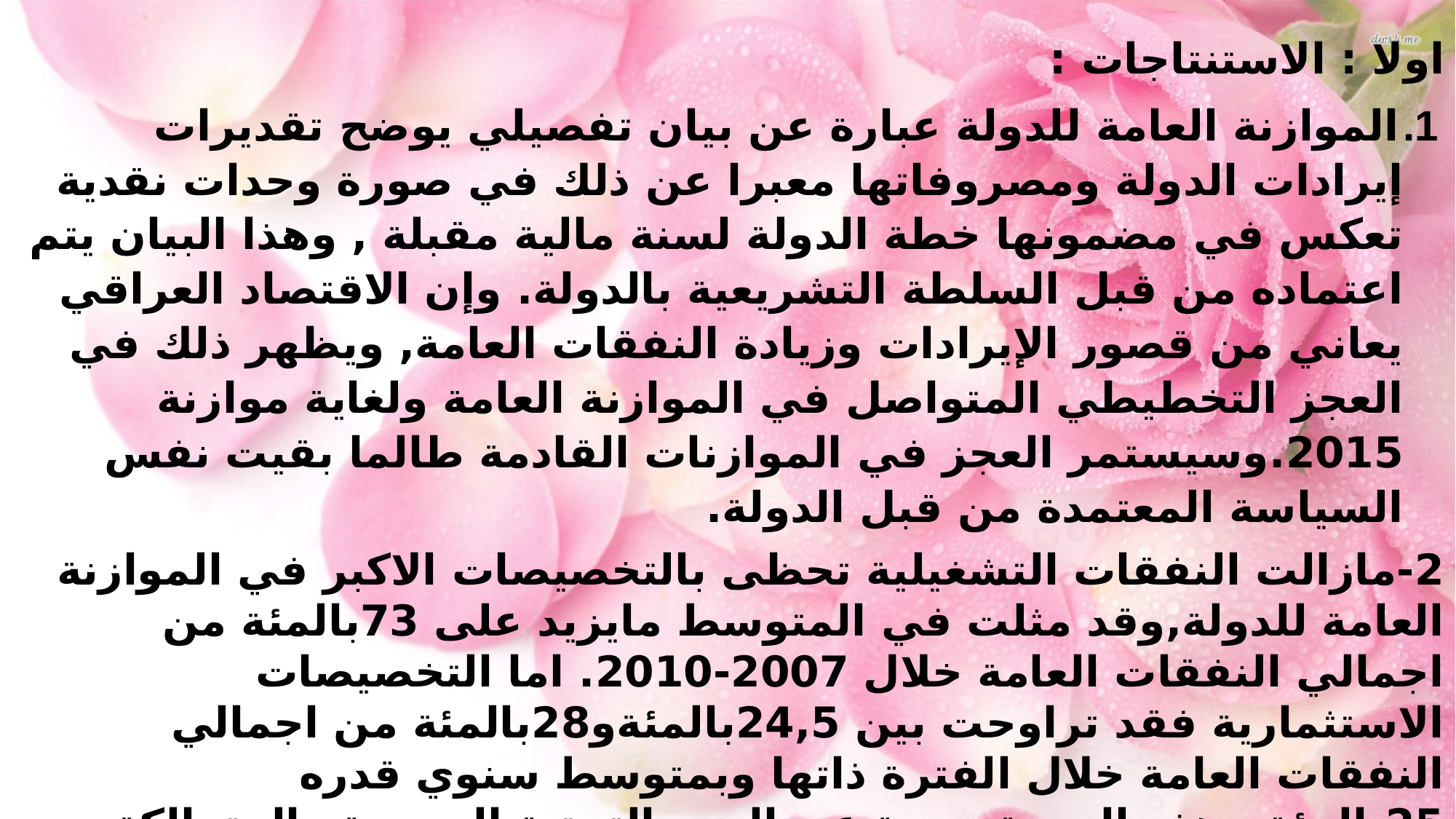

اولا : الاستنتاجات :
الموازنة العامة للدولة عبارة عن بيان تفصيلي يوضح تقديرات إيرادات الدولة ومصروفاتها معبرا عن ذلك في صورة وحدات نقدية تعكس في مضمونها خطة الدولة لسنة مالية مقبلة , وهذا البيان يتم اعتماده من قبل السلطة التشريعية بالدولة. وإن الاقتصاد العراقي يعاني من قصور الإيرادات وزيادة النفقات العامة, ويظهر ذلك في العجز التخطيطي المتواصل في الموازنة العامة ولغاية موازنة 2015.وسيستمر العجز في الموازنات القادمة طالما بقيت نفس السياسة المعتمدة من قبل الدولة.
2-مازالت النفقات التشغيلية تحظى بالتخصيصات الاكبر في الموازنة العامة للدولة,وقد مثلت في المتوسط مايزيد على 73بالمئة من اجمالي النفقات العامة خلال 2007-2010. اما التخصيصات الاستثمارية فقد تراوحت بين 24,5بالمئةو28بالمئة من اجمالي النفقات العامة خلال الفترة ذاتها وبمتوسط سنوي قدره 25بالمئة.وهذه النسبة بعيدة عن البنى التحتية المدمرة والمتهالكة والغائبة, ولتوفير الخدمات الاساسية واطلاق النشاطات الانتاجية لمختلف القطاعات الاقتصادية وتحفيز النمو الاقتصادي من اجل خلق فرص عمل وتقليص معدلات البطالة والفقر المرتفعة.